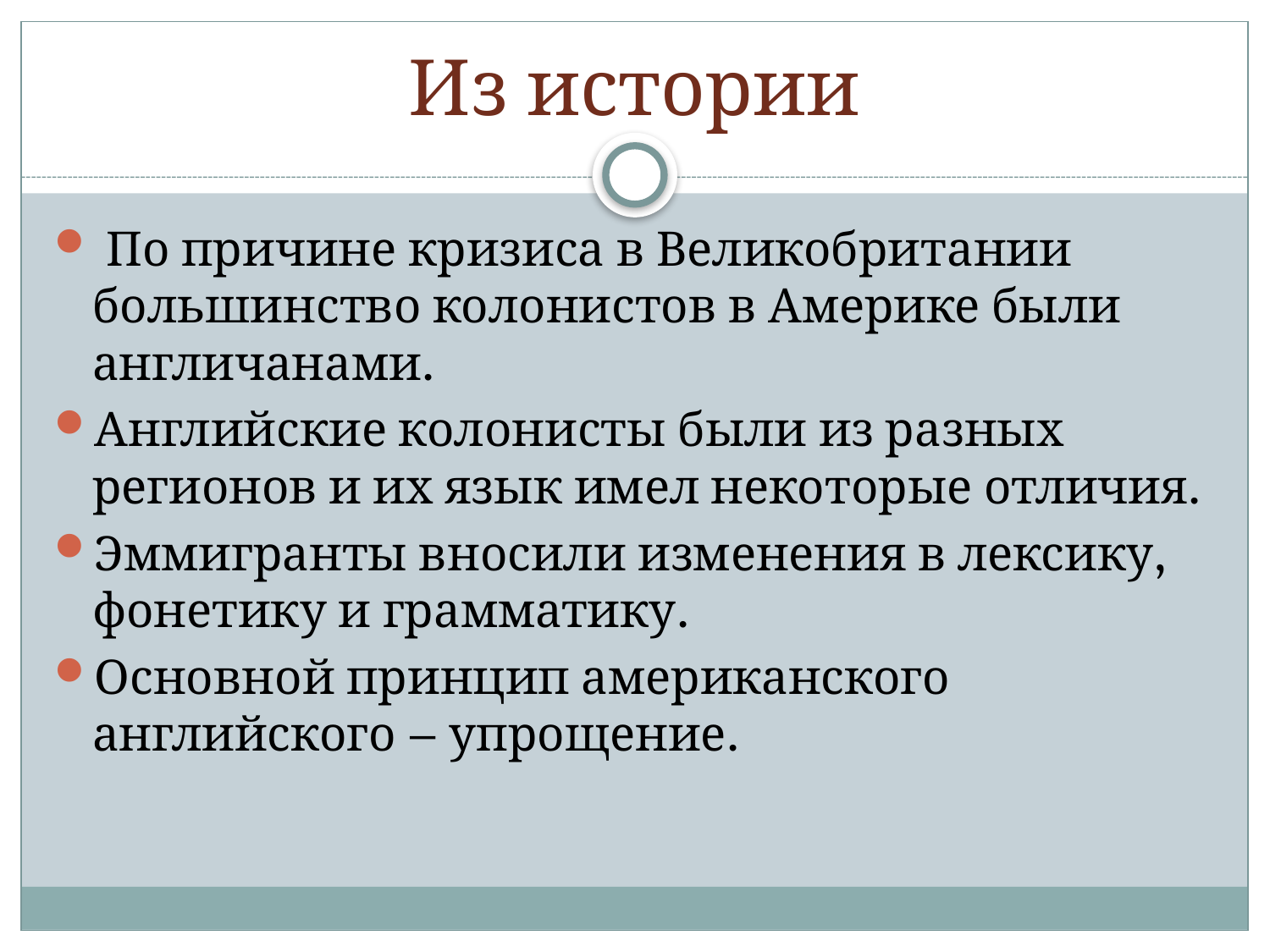

# Из истории
 По причине кризиса в Великобритании большинство колонистов в Америке были англичанами.
Английские колонисты были из разных регионов и их язык имел некоторые отличия.
Эммигранты вносили изменения в лексику, фонетику и грамматику.
Основной принцип американского английского – упрощение.